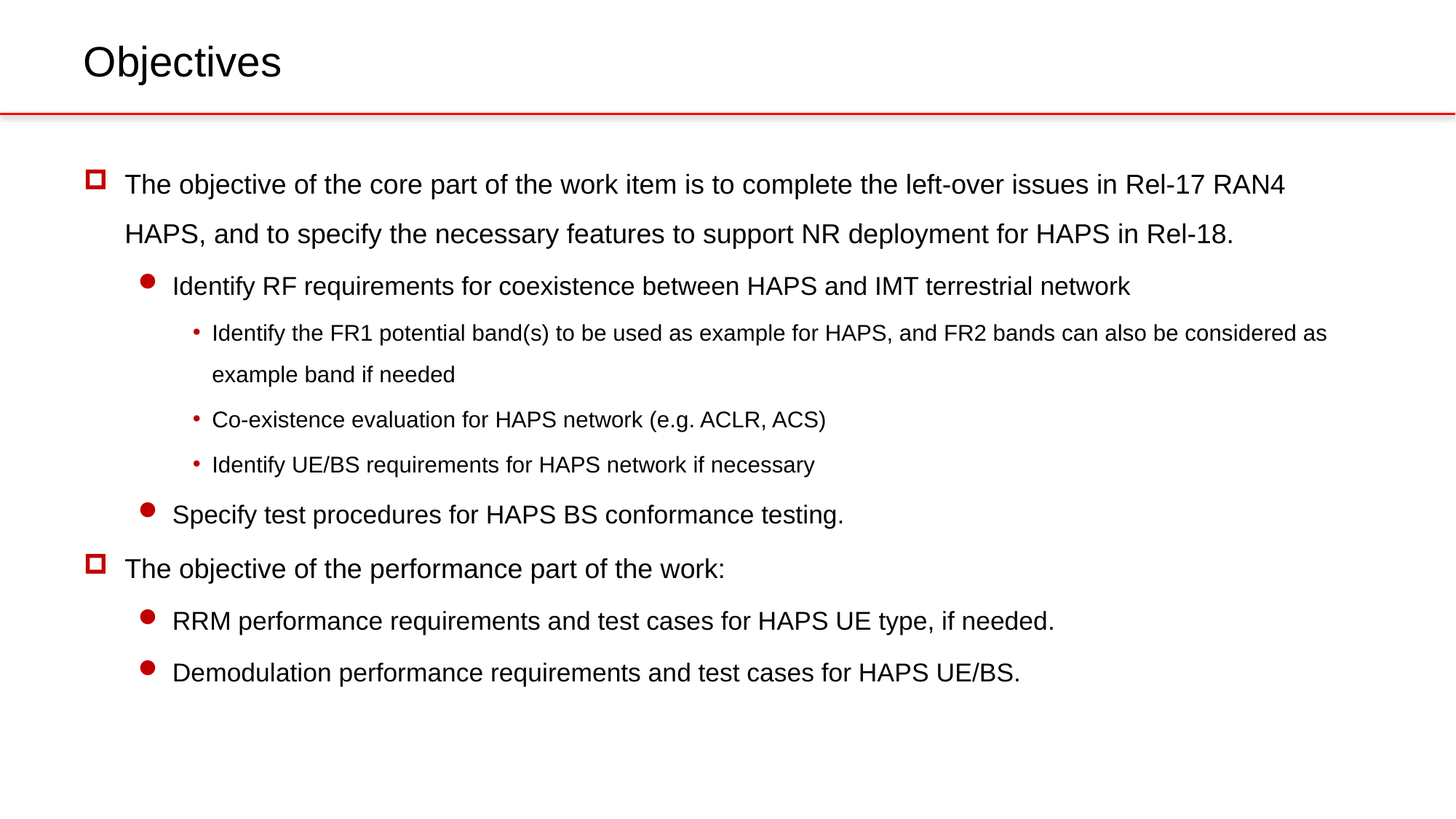

# Objectives
The objective of the core part of the work item is to complete the left-over issues in Rel-17 RAN4 HAPS, and to specify the necessary features to support NR deployment for HAPS in Rel-18.
Identify RF requirements for coexistence between HAPS and IMT terrestrial network
Identify the FR1 potential band(s) to be used as example for HAPS, and FR2 bands can also be considered as example band if needed
Co-existence evaluation for HAPS network (e.g. ACLR, ACS)
Identify UE/BS requirements for HAPS network if necessary
Specify test procedures for HAPS BS conformance testing.
The objective of the performance part of the work:
RRM performance requirements and test cases for HAPS UE type, if needed.
Demodulation performance requirements and test cases for HAPS UE/BS.